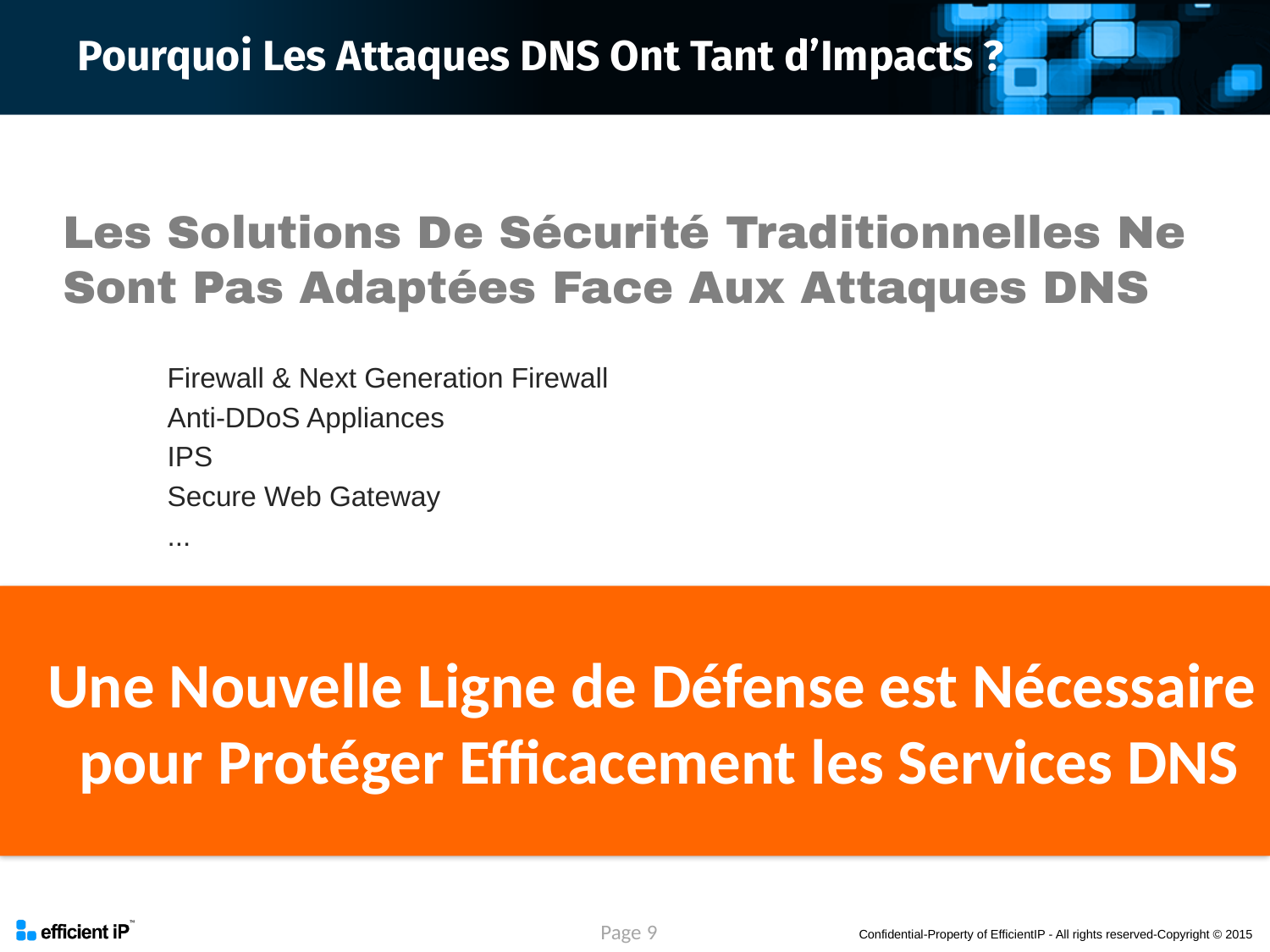

# Pourquoi Les Attaques DNS Ont Tant d’Impacts ?
Les Solutions De Sécurité Traditionnelles Ne Sont Pas Adaptées Face Aux Attaques DNS
Firewall & Next Generation Firewall
Anti-DDoS Appliances
IPS
Secure Web Gateway
...

Une Nouvelle Ligne de Défense est Nécessaire  pour Protéger Efficacement les Services DNS
Page 9